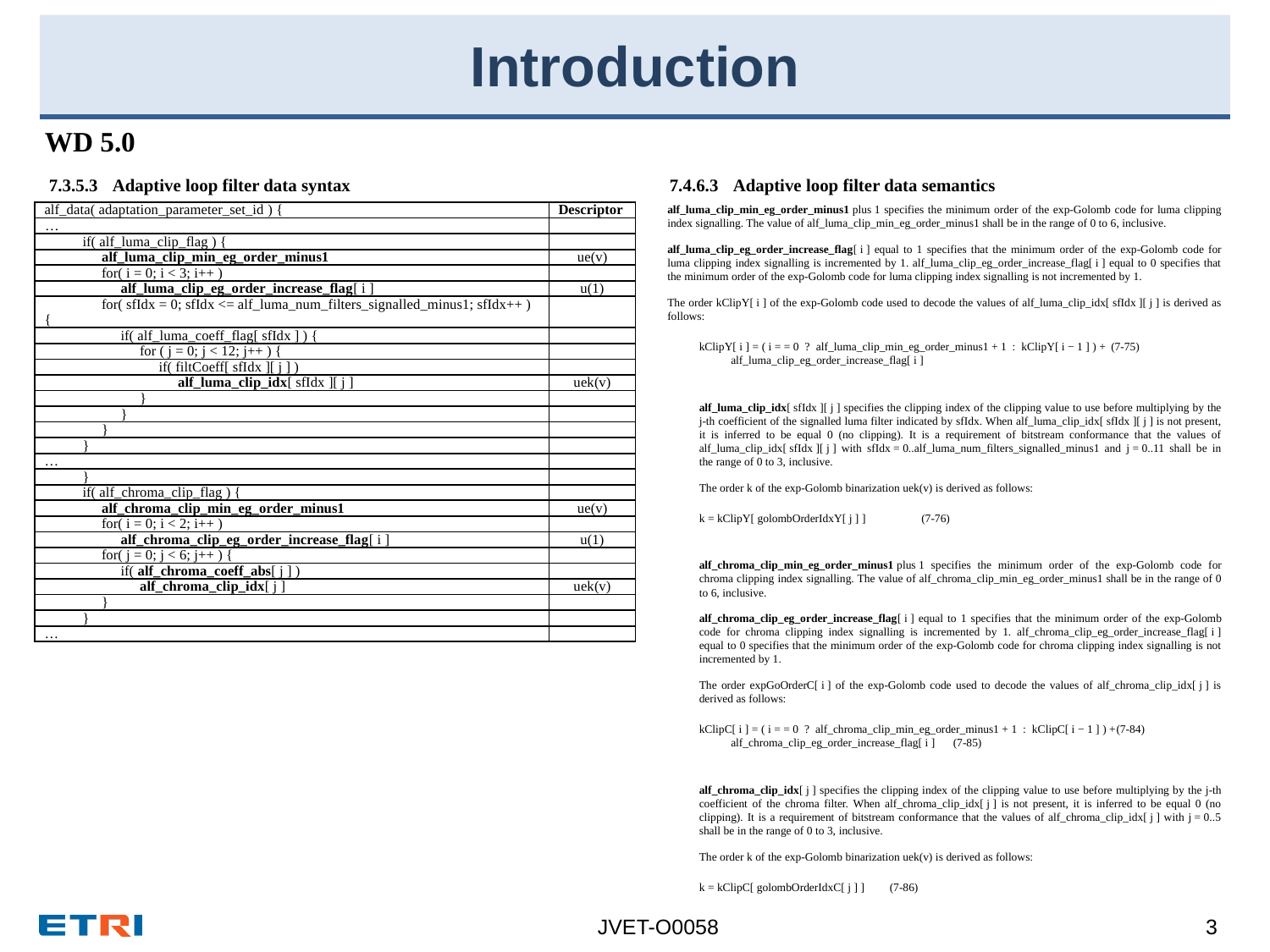

# Introduction
WD 5.0
7.4.6.3	Adaptive loop filter data semantics
7.3.5.3	Adaptive loop filter data syntax
alf_luma_clip_min_eg_order_minus1 plus 1 specifies the minimum order of the exp-Golomb code for luma clipping index signalling. The value of alf_luma_clip_min_eg_order_minus1 shall be in the range of 0 to 6, inclusive.
alf_luma_clip_eg_order_increase_flag[ i ] equal to 1 specifies that the minimum order of the exp-Golomb code for luma clipping index signalling is incremented by 1. alf_luma_clip_eg_order_increase_flag[ i ] equal to 0 specifies that the minimum order of the exp-Golomb code for luma clipping index signalling is not incremented by 1.
The order kClipY[ i ] of the exp-Golomb code used to decode the values of alf_luma_clip_idx[ sfIdx ][ j ] is derived as follows:
kClipY[ i ] = ( i = = 0  ?  alf_luma_clip_min_eg_order_minus1 + 1  :  kClipY[ i − 1 ] ) +	(7‑75)
	alf_luma_clip_eg_order_increase_flag[ i ]
alf_luma_clip_idx[ sfIdx ][ j ] specifies the clipping index of the clipping value to use before multiplying by the j-th coefficient of the signalled luma filter indicated by sfIdx. When alf_luma_clip_idx[ sfIdx ][ j ] is not present, it is inferred to be equal 0 (no clipping). It is a requirement of bitstream conformance that the values of alf_luma_clip_idx[ sfIdx ][ j ] with sfIdx = 0..alf_luma_num_filters_signalled_minus1 and j = 0..11 shall be in the range of 0 to 3, inclusive.
The order k of the exp-Golomb binarization uek(v) is derived as follows:
k = kClipY[ golombOrderIdxY[ j ] ]		(7‑76)
alf_chroma_clip_min_eg_order_minus1 plus 1 specifies the minimum order of the exp-Golomb code for chroma clipping index signalling. The value of alf_chroma_clip_min_eg_order_minus1 shall be in the range of 0 to 6, inclusive.
alf_chroma_clip_eg_order_increase_flag[ i ] equal to 1 specifies that the minimum order of the exp-Golomb code for chroma clipping index signalling is incremented by 1. alf_chroma_clip_eg_order_increase_flag[ i ] equal to 0 specifies that the minimum order of the exp-Golomb code for chroma clipping index signalling is not incremented by 1.
The order expGoOrderC[ i ] of the exp-Golomb code used to decode the values of alf_chroma_clip_idx[ j ] is derived as follows:
kClipC[ i ] = ( i = = 0  ?  alf_chroma_clip_min_eg_order_minus1 + 1  :  kClipC[ i − 1 ] ) +	(7‑84)
	alf_chroma_clip_eg_order_increase_flag[ i ]	(7‑85)
alf_chroma_clip_idx[ j ] specifies the clipping index of the clipping value to use before multiplying by the j-th coefficient of the chroma filter. When alf_chroma_clip_idx[ j ] is not present, it is inferred to be equal 0 (no clipping). It is a requirement of bitstream conformance that the values of alf_chroma_clip_idx[ j ] with j = 0..5 shall be in the range of 0 to 3, inclusive.
The order k of the exp-Golomb binarization uek(v) is derived as follows:
k = kClipC[ golombOrderIdxC[ j ] ]		(7‑86)
| alf\_data( adaptation\_parameter\_set\_id ) { | Descriptor |
| --- | --- |
| … |  |
| if( alf\_luma\_clip\_flag ) { |  |
| alf\_luma\_clip\_min\_eg\_order\_minus1 | ue(v) |
| for( i = 0; i < 3; i++ ) |  |
| alf\_luma\_clip\_eg\_order\_increase\_flag[ i ] | u(1) |
| for( sfIdx = 0; sfIdx <= alf\_luma\_num\_filters\_signalled\_minus1; sfIdx++ ) { |  |
| if( alf\_luma\_coeff\_flag[ sfIdx ] ) { |  |
| for ( j = 0; j < 12; j++ ) { |  |
| if( filtCoeff[ sfIdx ][ j ] ) |  |
| alf\_luma\_clip\_idx[ sfIdx ][ j ] | uek(v) |
| } |  |
| } |  |
| } |  |
| } |  |
| … |  |
| } |  |
| if( alf\_chroma\_clip\_flag ) { |  |
| alf\_chroma\_clip\_min\_eg\_order\_minus1 | ue(v) |
| for( i = 0; i < 2; i++ ) |  |
| alf\_chroma\_clip\_eg\_order\_increase\_flag[ i ] | u(1) |
| for( j = 0; j < 6; j++ ) { |  |
| if( alf\_chroma\_coeff\_abs[ j ] ) |  |
| alf\_chroma\_clip\_idx[ j ] | uek(v) |
| } |  |
| } |  |
| … |  |
JVET-O0058
3